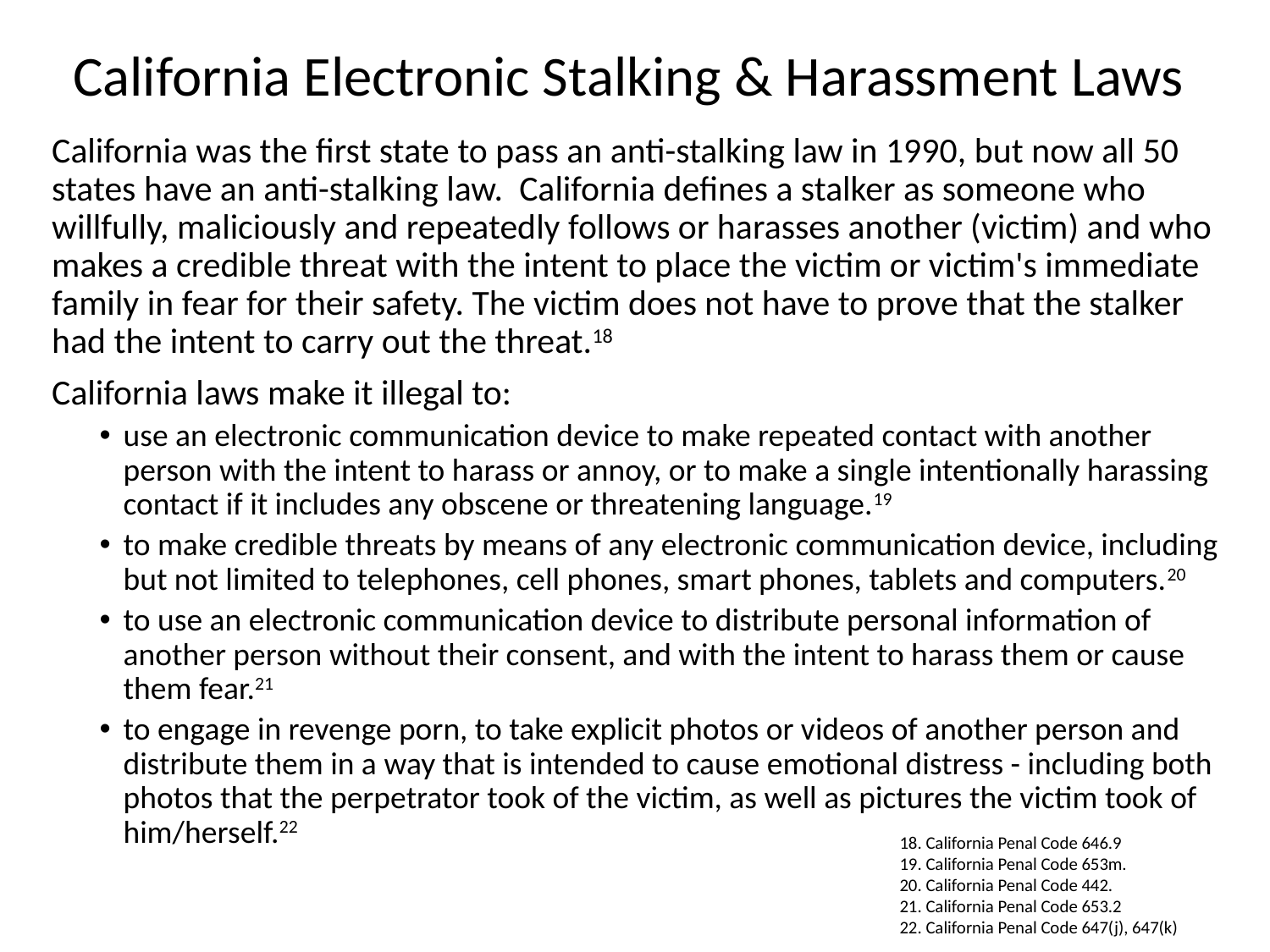

# California Electronic Stalking & Harassment Laws
California was the first state to pass an anti-stalking law in 1990, but now all 50 states have an anti-stalking law.  California defines a stalker as someone who willfully, maliciously and repeatedly follows or harasses another (victim) and who makes a credible threat with the intent to place the victim or victim's immediate family in fear for their safety. The victim does not have to prove that the stalker had the intent to carry out the threat.18
California laws make it illegal to:
use an electronic communication device to make repeated contact with another person with the intent to harass or annoy, or to make a single intentionally harassing contact if it includes any obscene or threatening language.19
to make credible threats by means of any electronic communication device, including but not limited to telephones, cell phones, smart phones, tablets and computers.20
to use an electronic communication device to distribute personal information of another person without their consent, and with the intent to harass them or cause them fear.21
to engage in revenge porn, to take explicit photos or videos of another person and distribute them in a way that is intended to cause emotional distress - including both photos that the perpetrator took of the victim, as well as pictures the victim took of him/herself.22

18. California Penal Code 646.9
19. California Penal Code 653m.
20. California Penal Code 442.
21. California Penal Code 653.2
22. California Penal Code 647(j), 647(k)